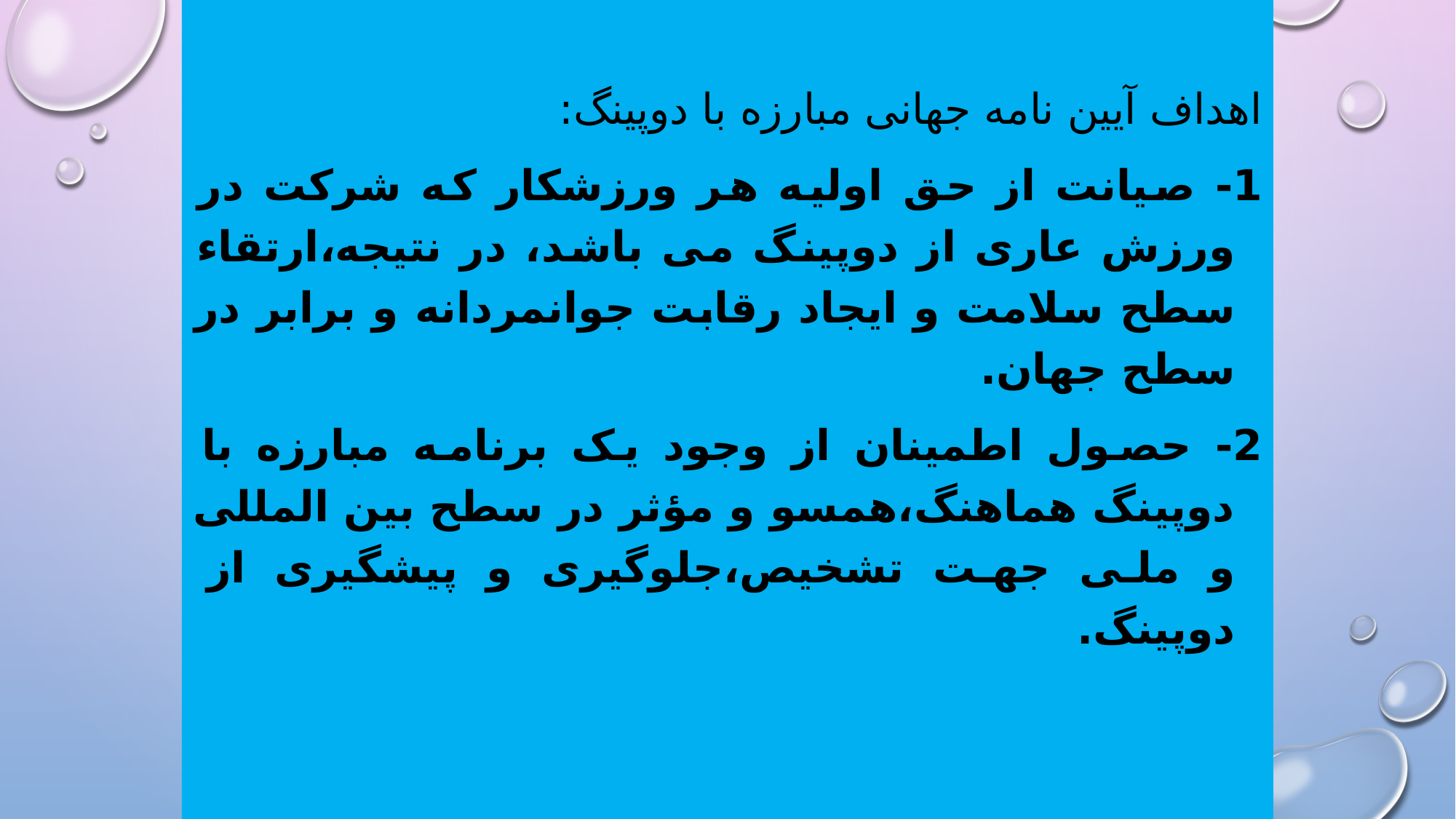

اهداف آیین نامه جهانی مبارزه با دوپینگ:
1- صیانت از حق اولیه هر ورزشکار که شرکت در ورزش عاری از دوپینگ می باشد، در نتیجه،ارتقاء سطح سلامت و ایجاد رقابت جوانمردانه و برابر در سطح جهان.
2- حصول اطمینان از وجود یک برنامه مبارزه با دوپینگ هماهنگ،همسو و مؤثر در سطح بین المللی و ملی جهت تشخیص،جلوگیری و پیشگیری از دوپینگ.